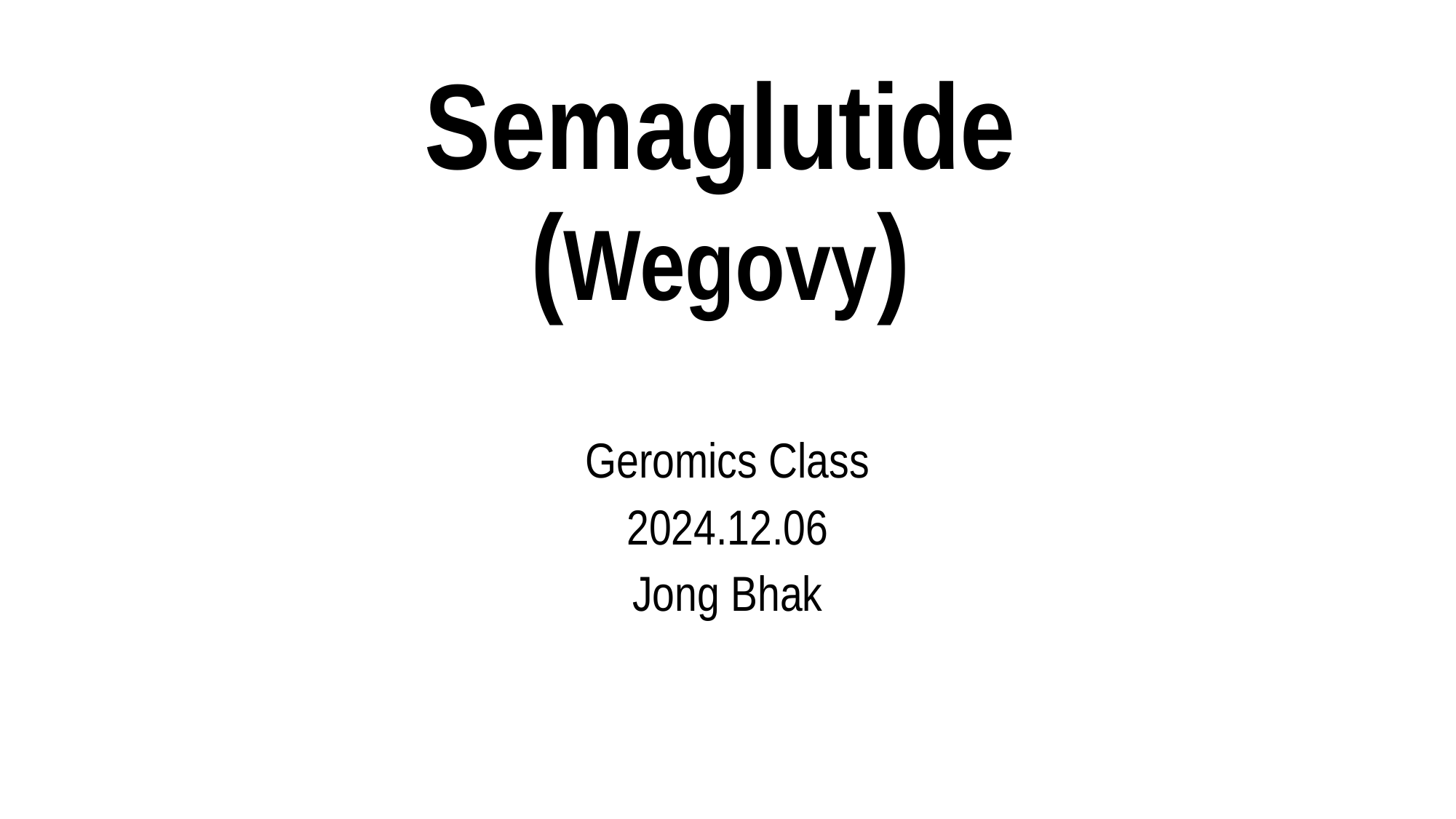

# Semaglutide (Wegovy)
Geromics Class
2024.12.06
Jong Bhak